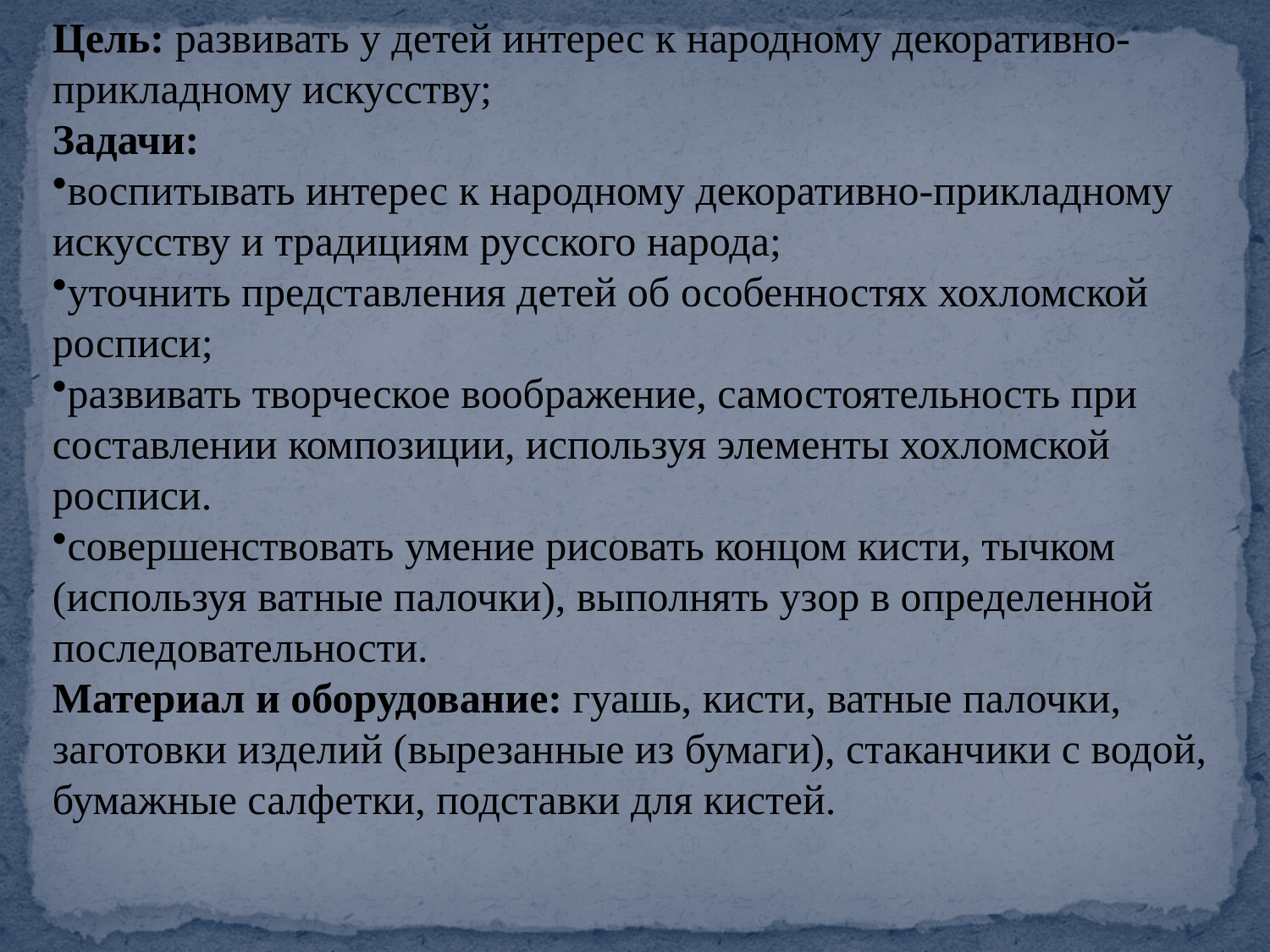

Цель: развивать у детей интерес к народному декоративно-прикладному искусству;
Задачи:
воспитывать интерес к народному декоративно-прикладному искусству и традициям русского народа;
уточнить представления детей об особенностях хохломской росписи;
развивать творческое воображение, самостоятельность при составлении композиции, используя элементы хохломской росписи.
совершенствовать умение рисовать концом кисти, тычком (используя ватные палочки), выполнять узор в определенной последовательности.
Материал и оборудование: гуашь, кисти, ватные палочки, заготовки изделий (вырезанные из бумаги), стаканчики с водой, бумажные салфетки, подставки для кистей.